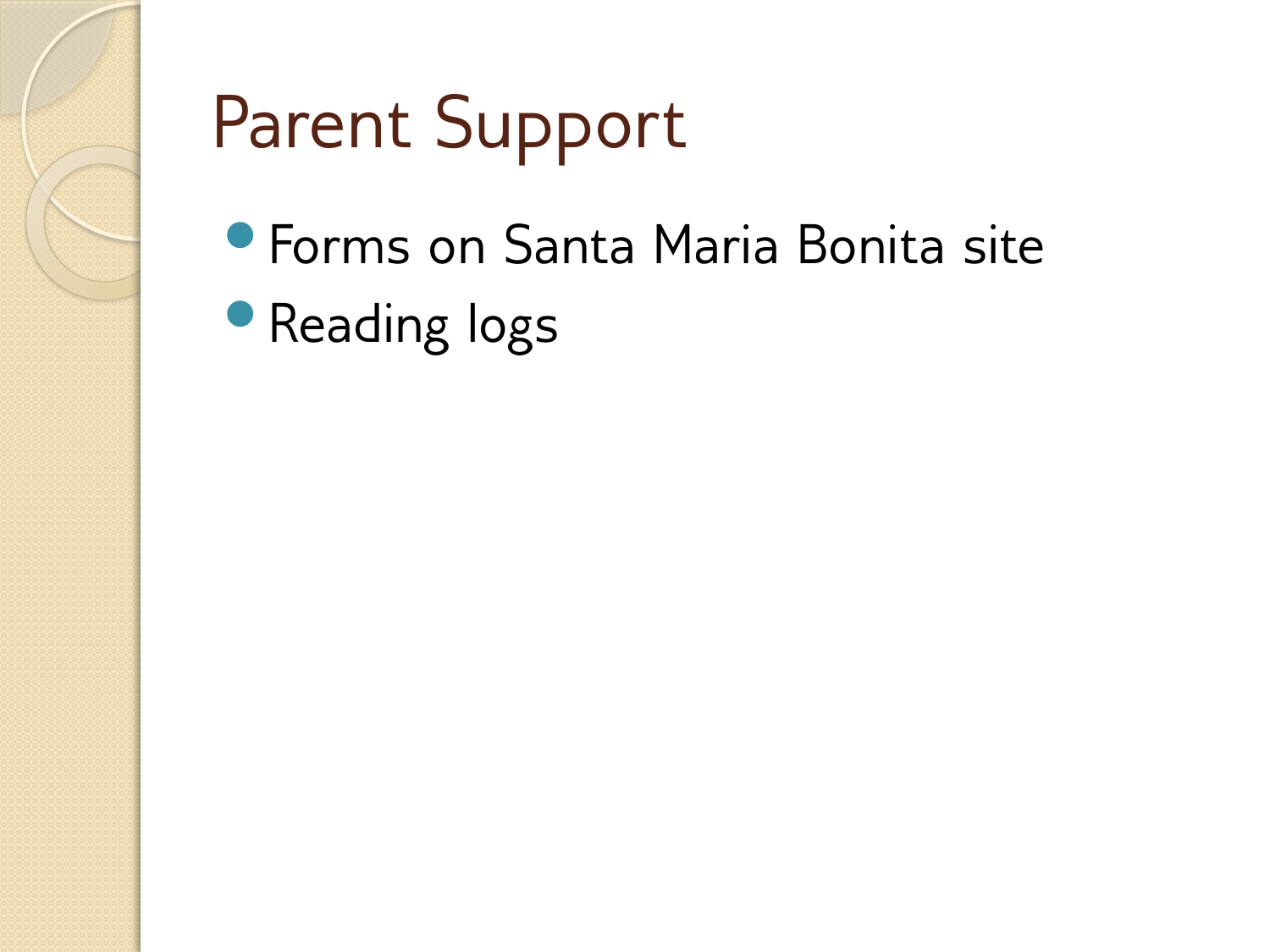

# Parent Support
Forms on Santa Maria Bonita site
Reading logs